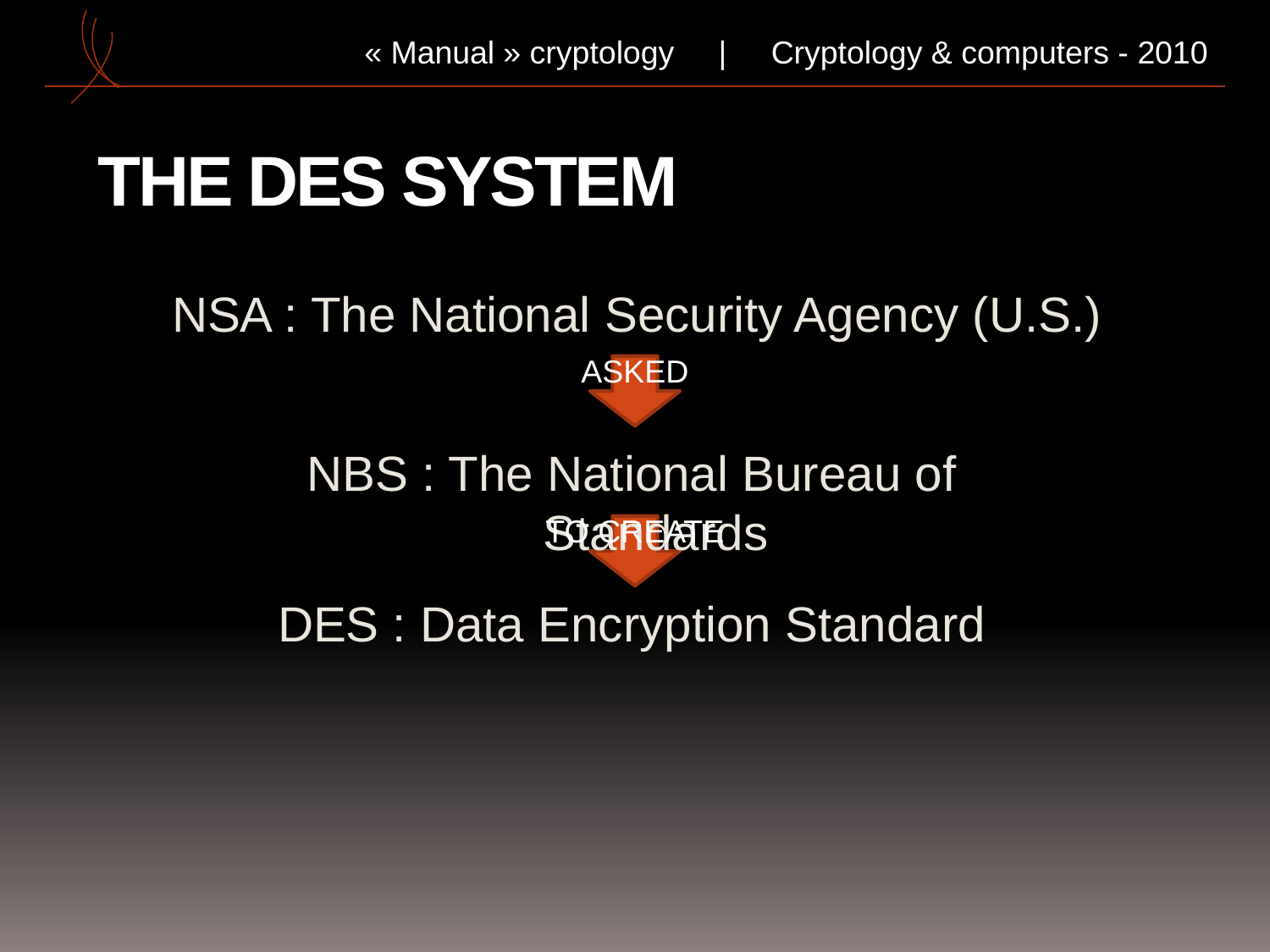

« Manual » cryptology     |     Cryptology & computers - 2010
# The des system
NSA : The National Security Agency (U.S.)

ASKED

NBS : The National Bureau of Standards

TO CREATE

DES : Data Encryption Standard